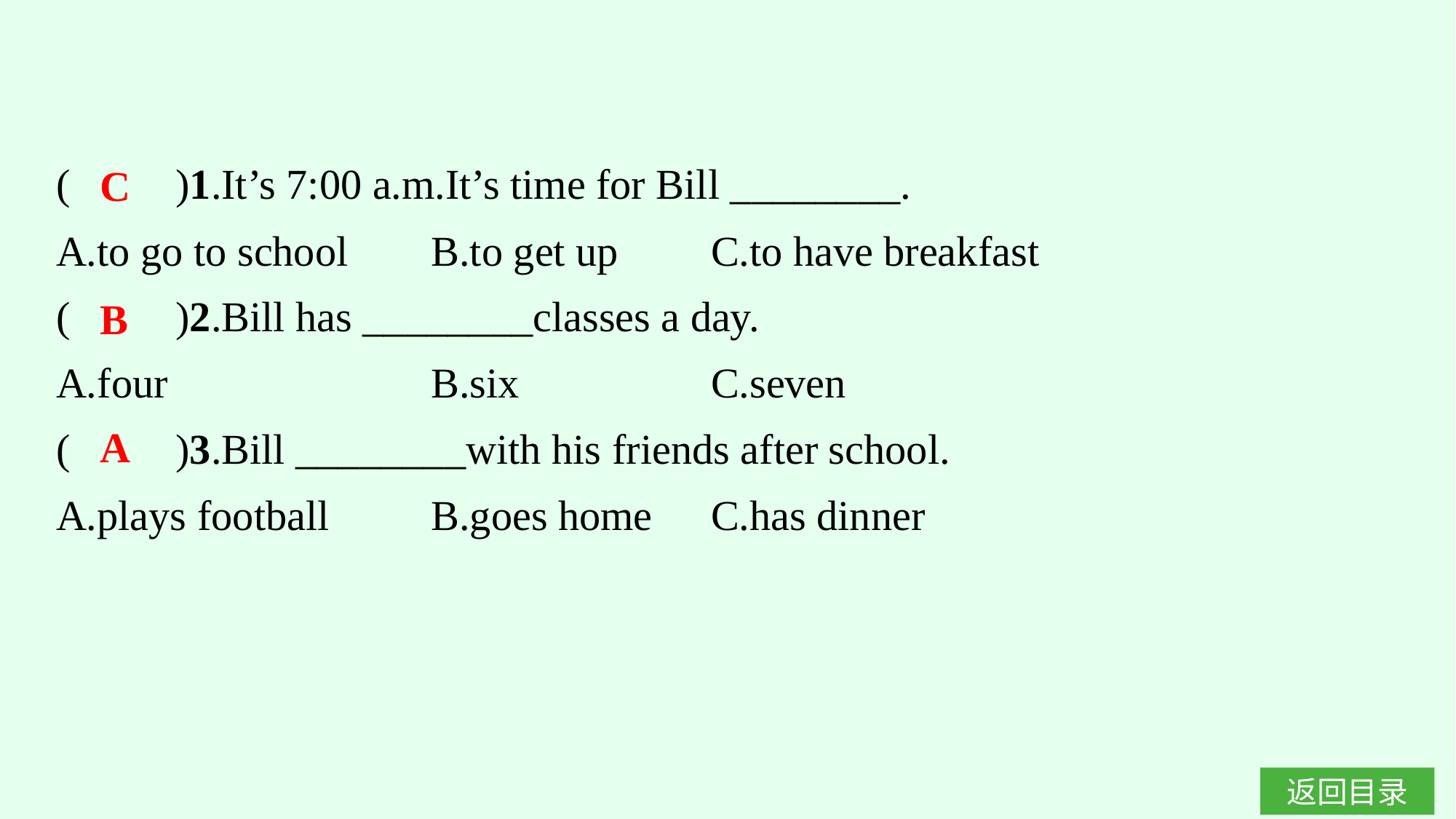

(　　)1.It’s 7:00 a.m.It’s time for Bill ________.
A.to go to school	B.to get up	C.to have breakfast
(　　)2.Bill has ________classes a day.
A.four			B.six			C.seven
(　　)3.Bill ________with his friends after school.
A.plays football	B.goes home	C.has dinner
C
B
A